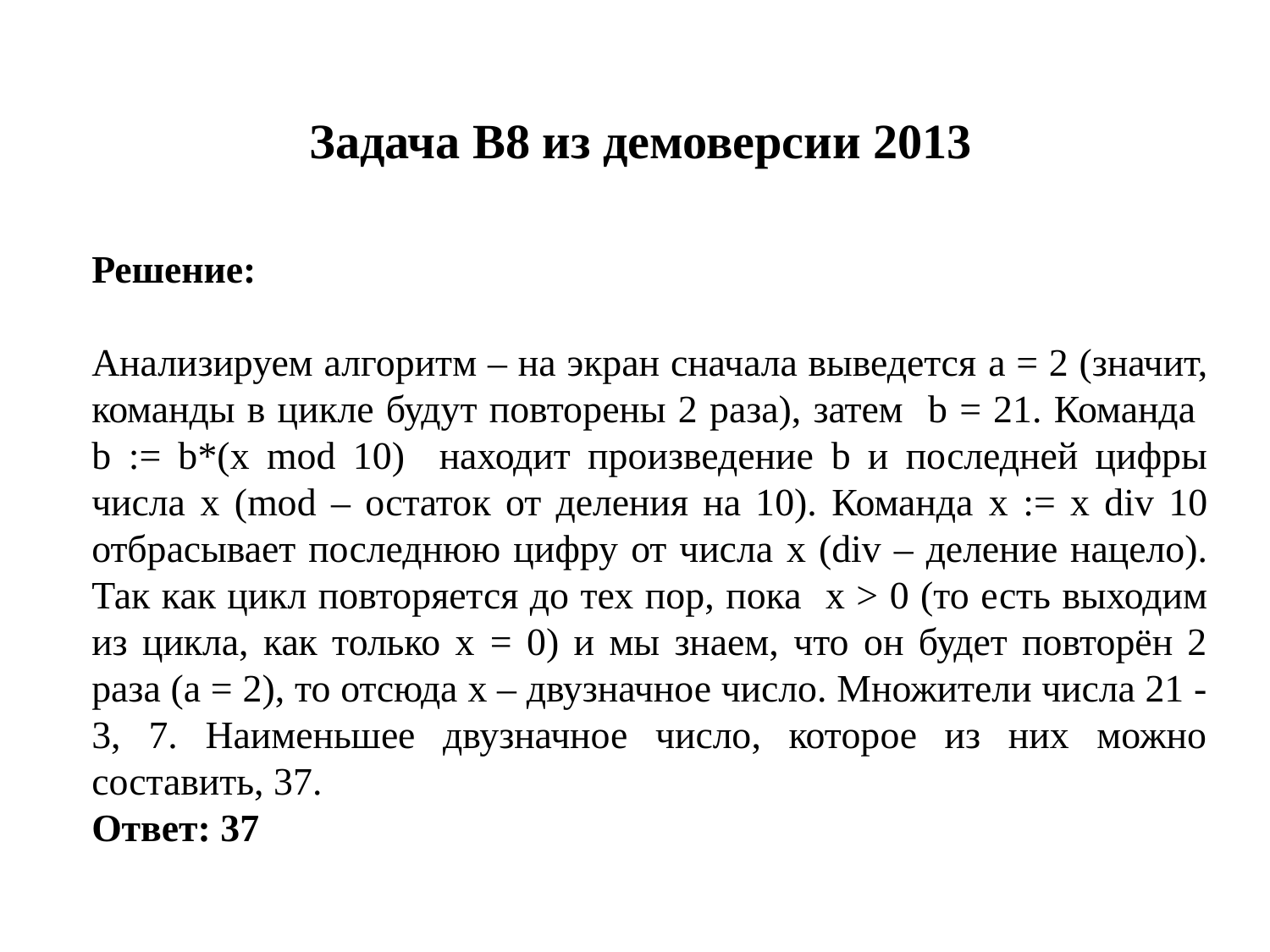

# Задача B8 из демоверсии 2013
Решение:

Анализируем алгоритм – на экран сначала выведется a = 2 (значит, команды в цикле будут повторены 2 раза), затем  b = 21. Команда
b := b*(x mod 10)  находит произведение b и последней цифры числа x (mod – остаток от деления на 10). Команда x := x div 10 отбрасывает последнюю цифру от числа x (div – деление нацело). Так как цикл повторяется до тех пор, пока  x > 0 (то есть выходим из цикла, как только х = 0) и мы знаем, что он будет повторён 2 раза (a = 2), то отсюда x – двузначное число. Множители числа 21 -3, 7. Наименьшее двузначное число, которое из них можно составить, 37.
Ответ: 37